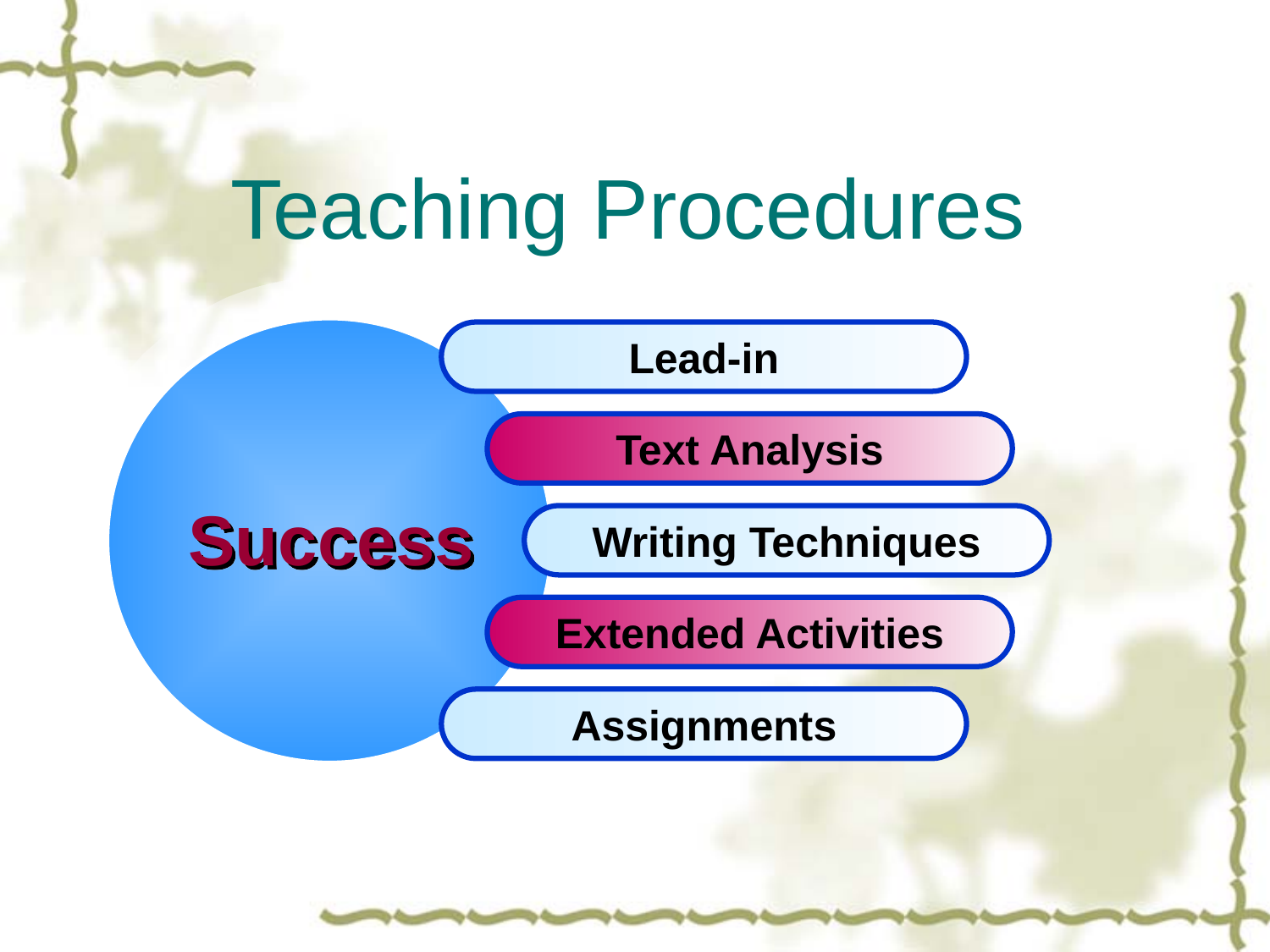

# Teaching Procedures

Lead-in
Text Analysis

Success
Writing Techniques
Extended Activities
Assignments